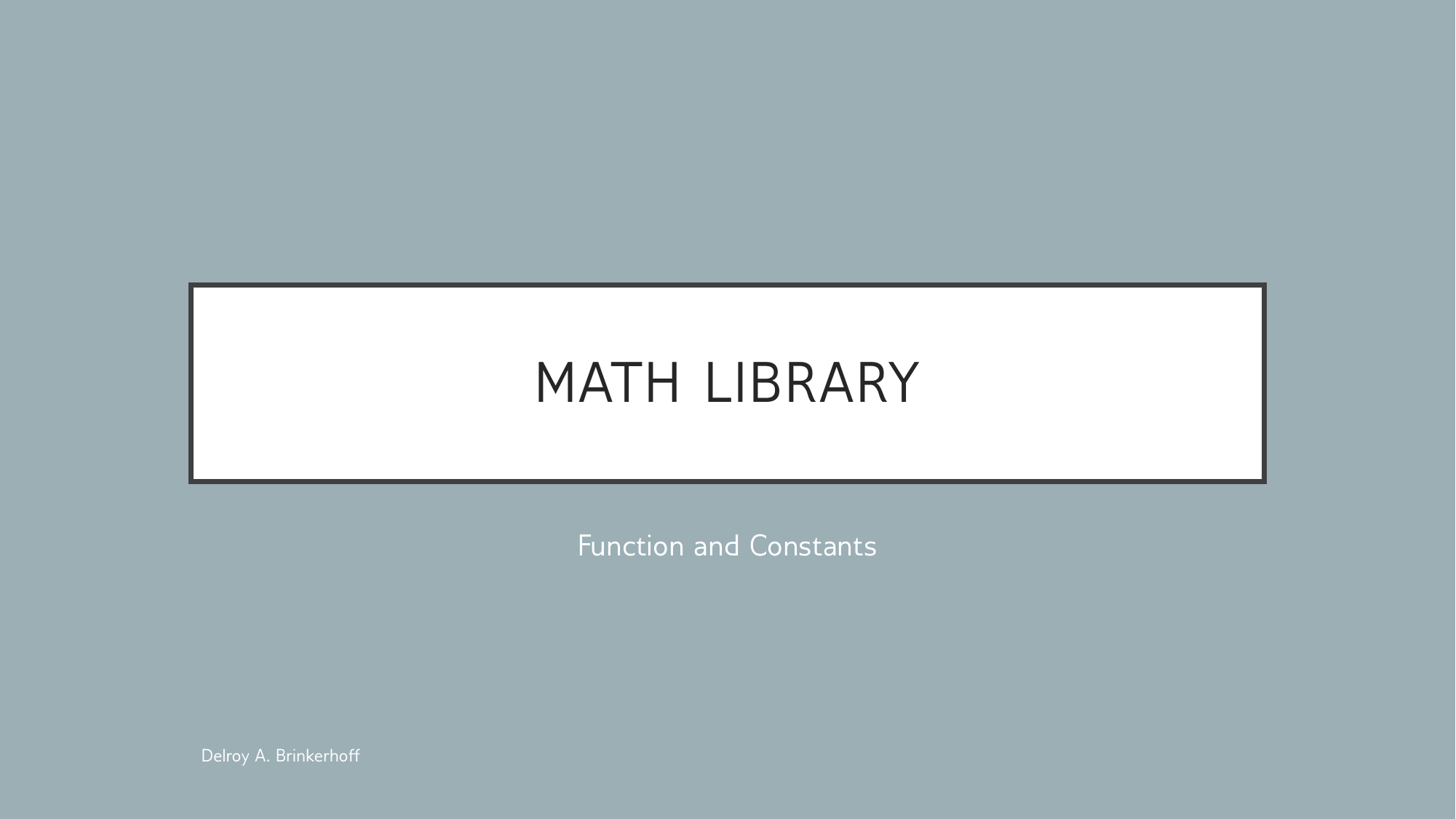

# Math Library
Function and Constants
Delroy A. Brinkerhoff